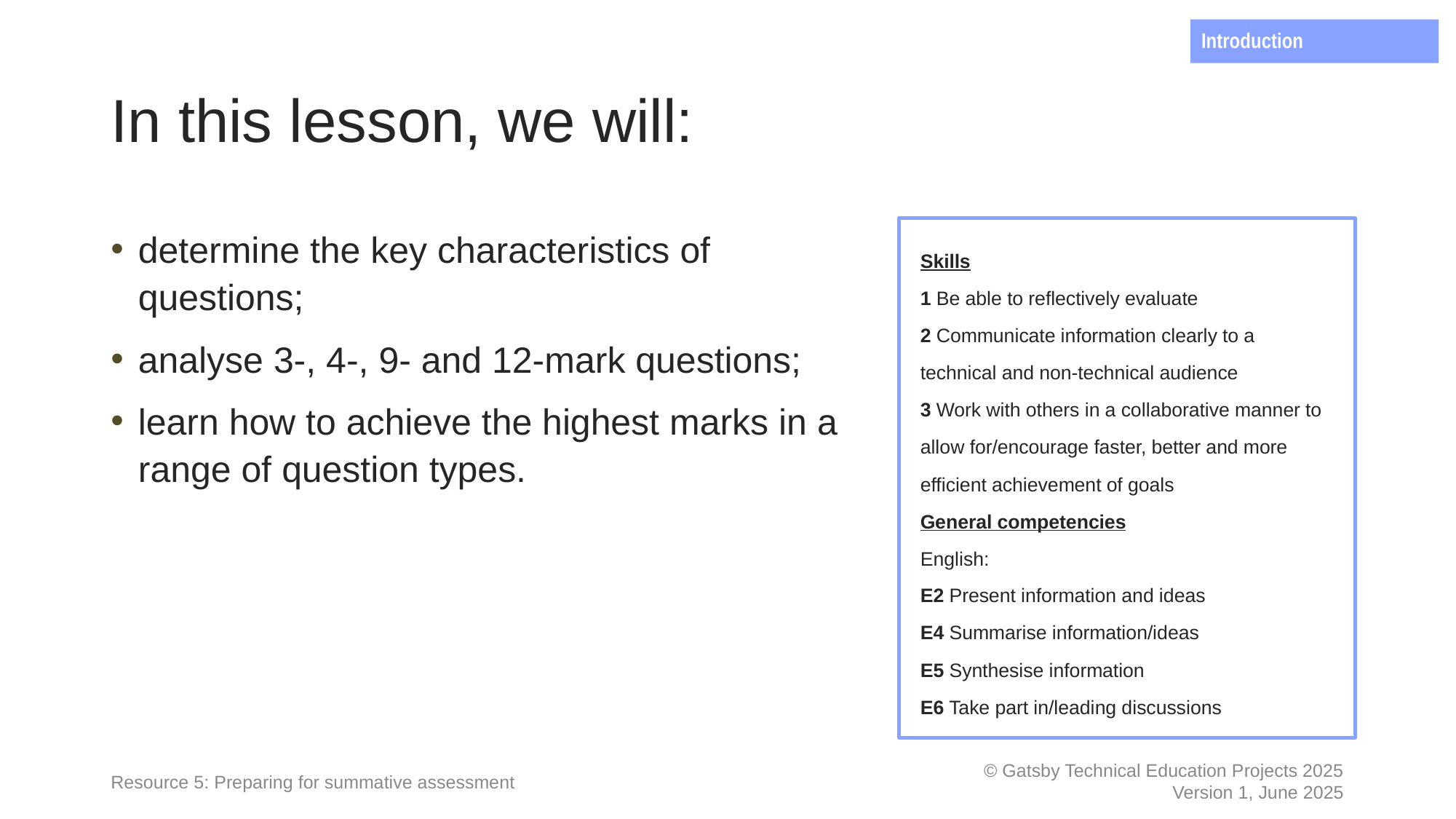

Introduction
# In this lesson, we will:
determine the key characteristics of questions;
analyse 3-, 4-, 9- and 12-mark questions;
learn how to achieve the highest marks in a range of question types.
Skills
1 Be able to reflectively evaluate
2 Communicate information clearly to a technical and non-technical audience
3 Work with others in a collaborative manner to allow for/encourage faster, better and more efficient achievement of goals
General competencies
English:
E2 Present information and ideas
E4 Summarise information/ideas
E5 Synthesise information
E6 Take part in/leading discussions
Resource 5: Preparing for summative assessment